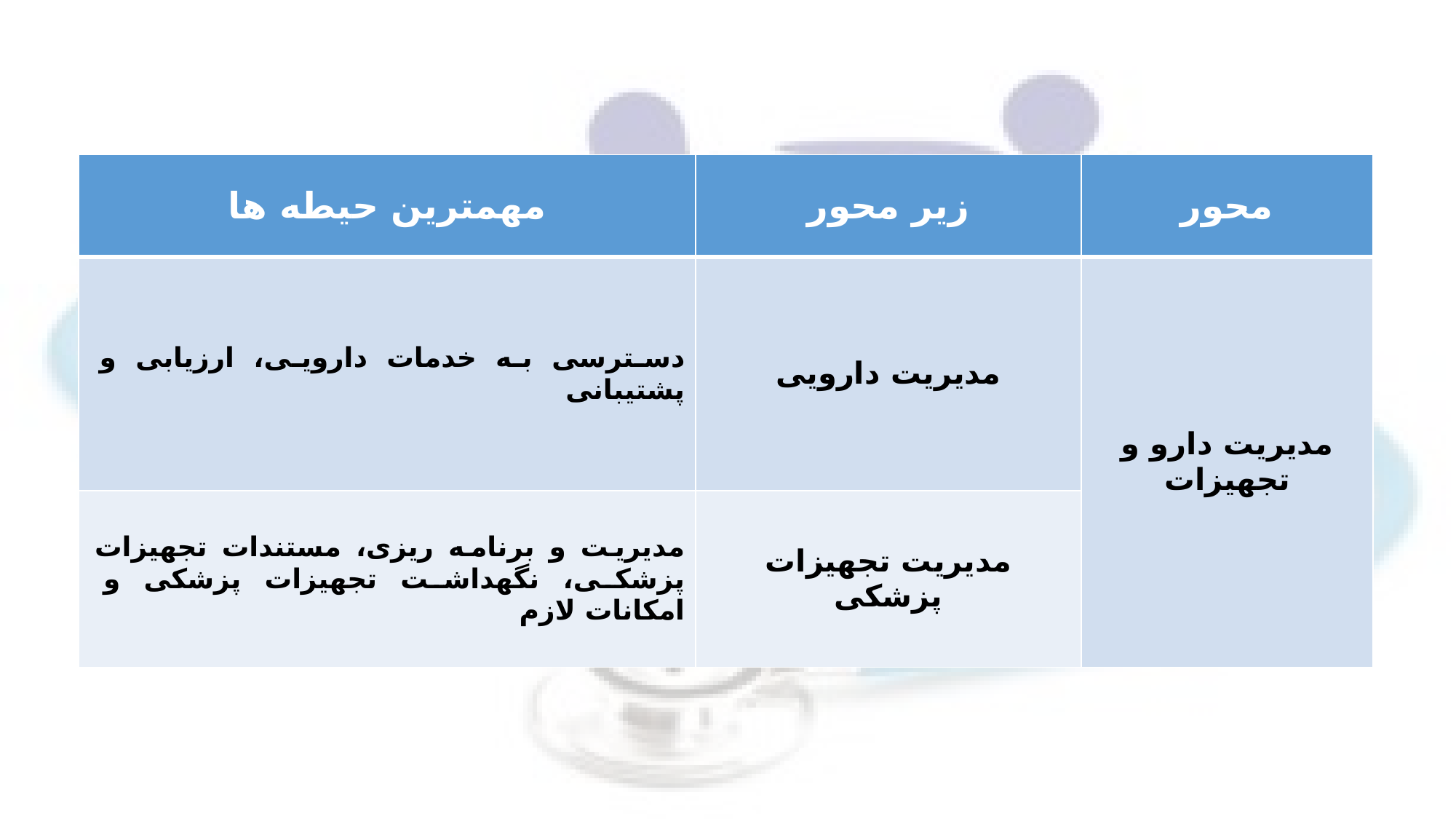

| مهمترین حیطه ها | زیر محور | محور |
| --- | --- | --- |
| دسترسی به خدمات دارویی، ارزیابی و پشتیبانی | مدیریت دارویی | مدیریت دارو و تجهیزات |
| مدیریت و برنامه ریزی، مستندات تجهیزات پزشکی، نگهداشت تجهیزات پزشکی و امکانات لازم | مدیریت تجهیزات پزشکی |  |